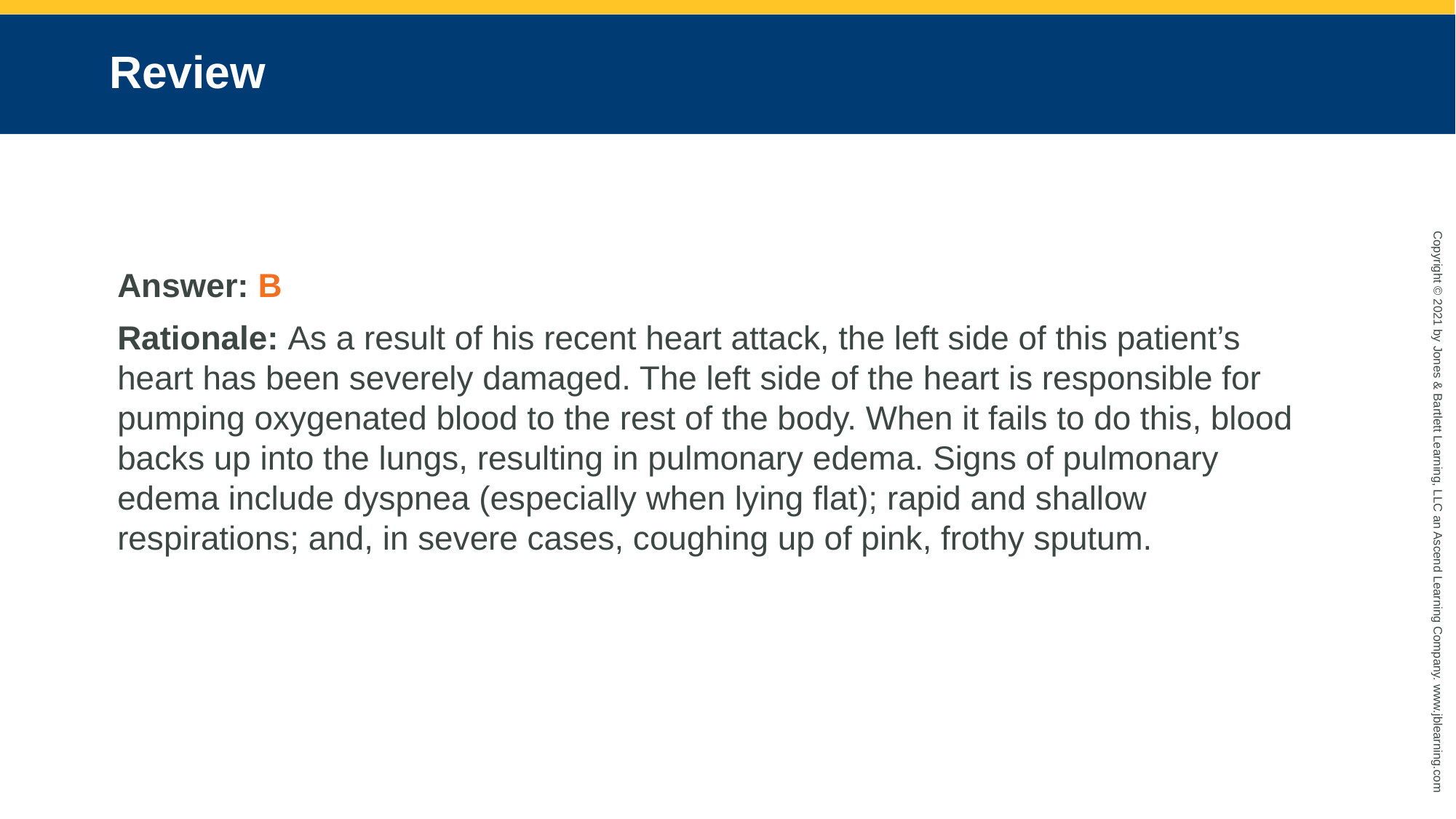

# Review
Answer: B
Rationale: As a result of his recent heart attack, the left side of this patient’s heart has been severely damaged. The left side of the heart is responsible for pumping oxygenated blood to the rest of the body. When it fails to do this, blood backs up into the lungs, resulting in pulmonary edema. Signs of pulmonary edema include dyspnea (especially when lying flat); rapid and shallow respirations; and, in severe cases, coughing up of pink, frothy sputum.